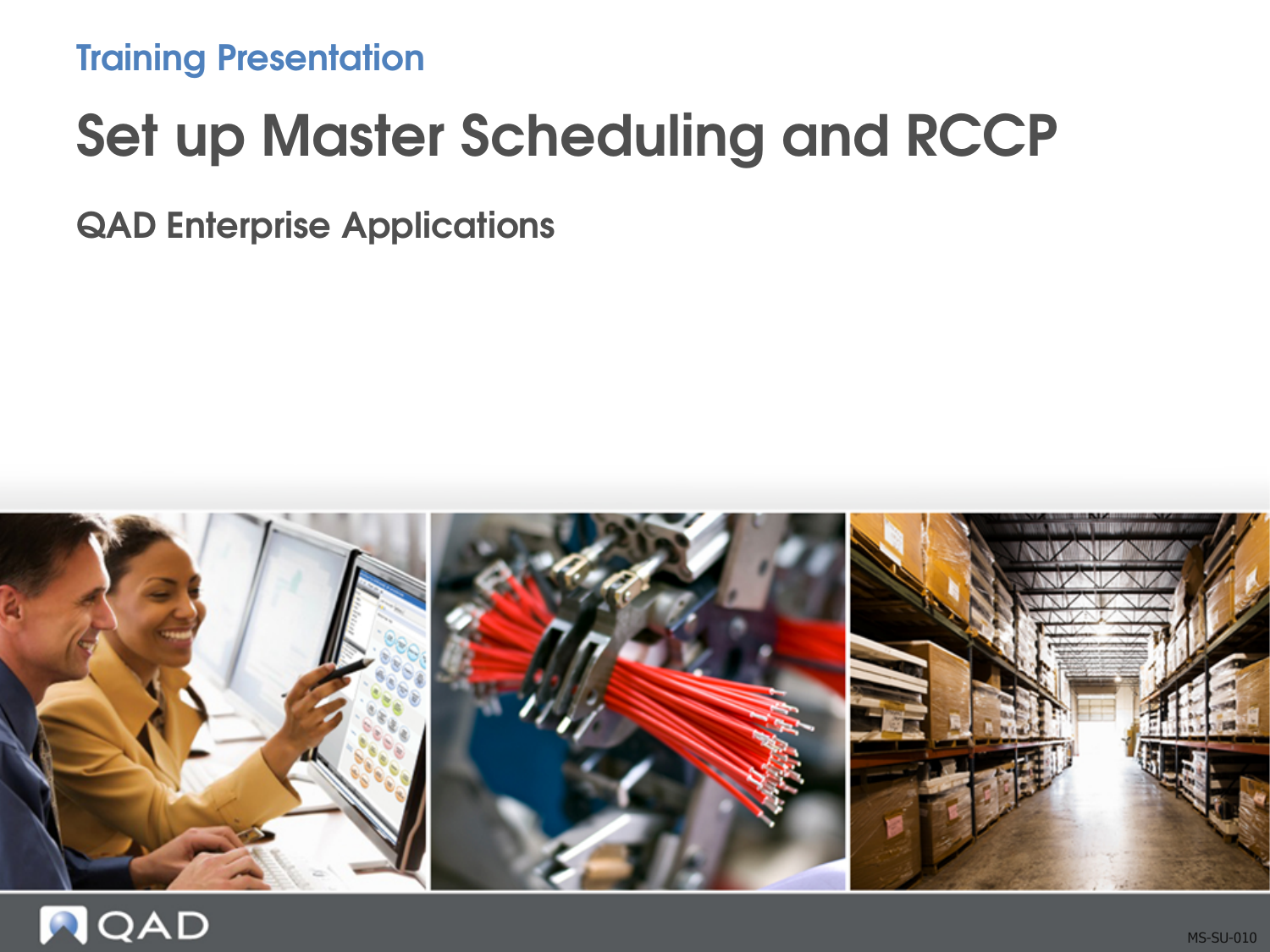

Training Presentation
# Set up Master Scheduling and RCCP
QAD Enterprise Applications
MS-SU-010